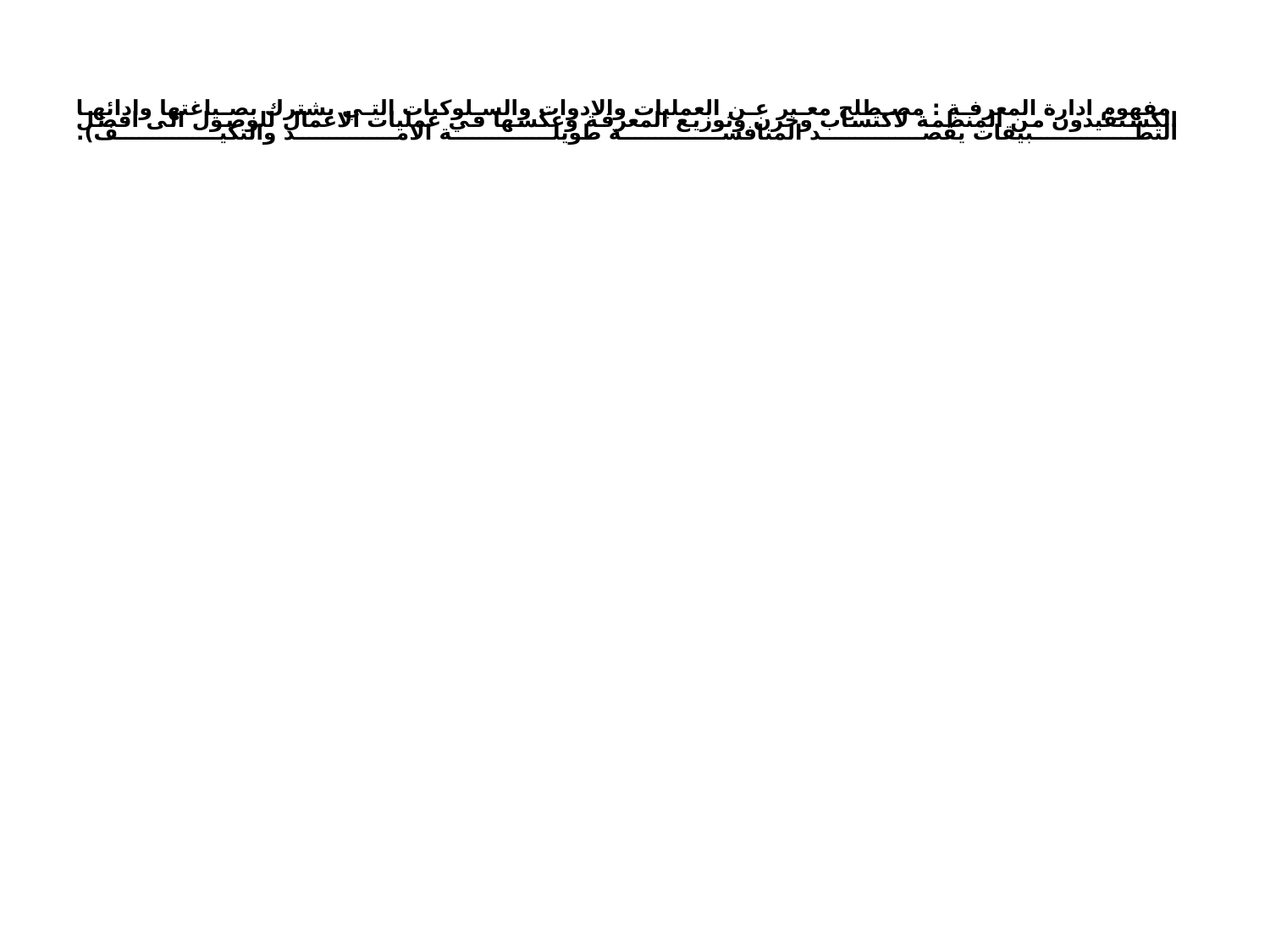

# مفهوم ادارة المعرفة : مصطلح معبر عن العمليات والادوات والسلوكيات التي يشترك بصياغتها وادائها الكستفيدون من المنظمة لاكتساب وخزن وتوزيع المعرفة وعكسها في عمليات الاعمال للوصول الى افضل التطبيقات يقصد المنافسة طويلة الامد والتكيف).